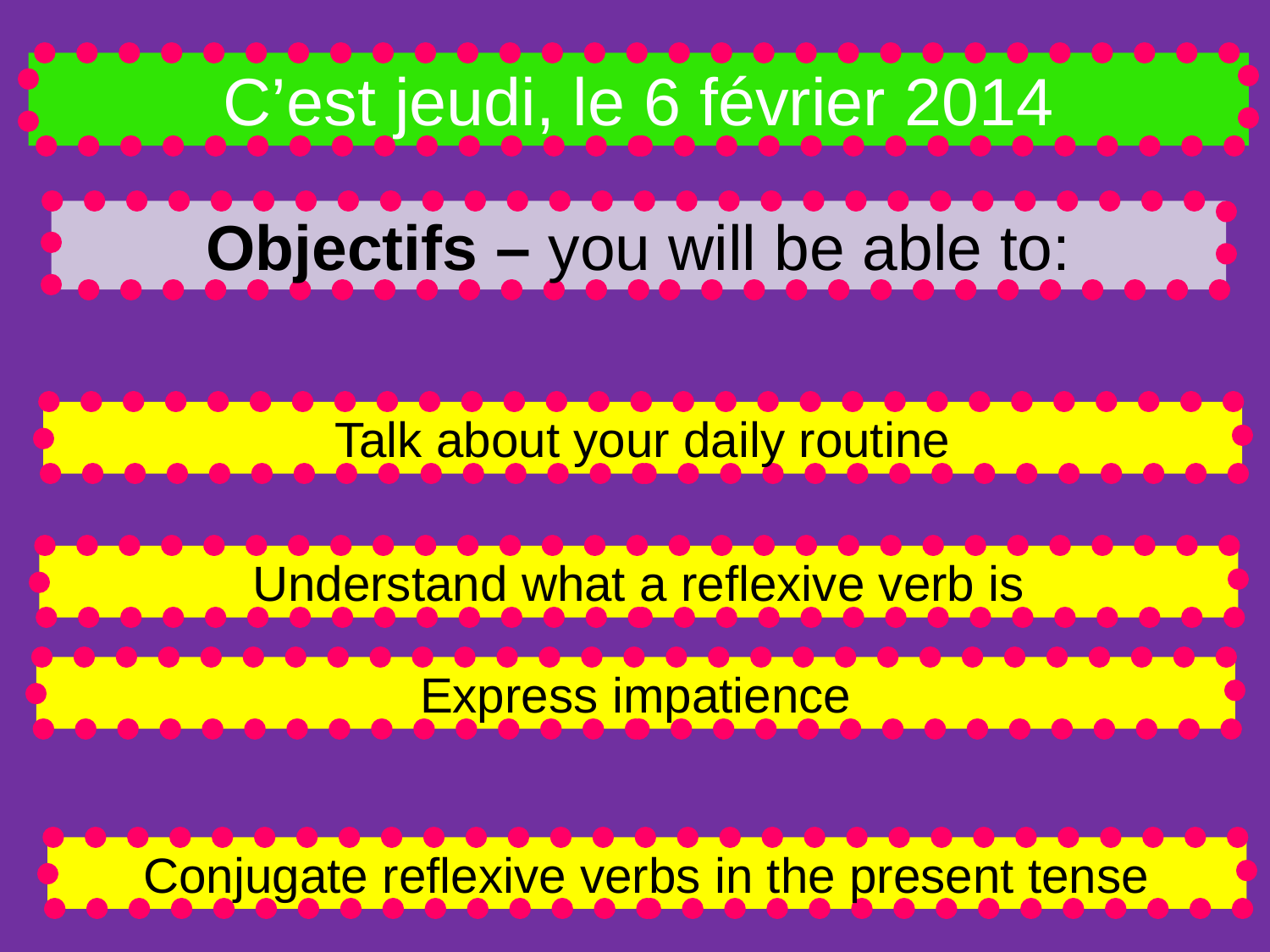

C’est jeudi, le 6 février 2014
Objectifs – you will be able to:
Talk about your daily routine
Understand what a reflexive verb is
Express impatience
Conjugate reflexive verbs in the present tense